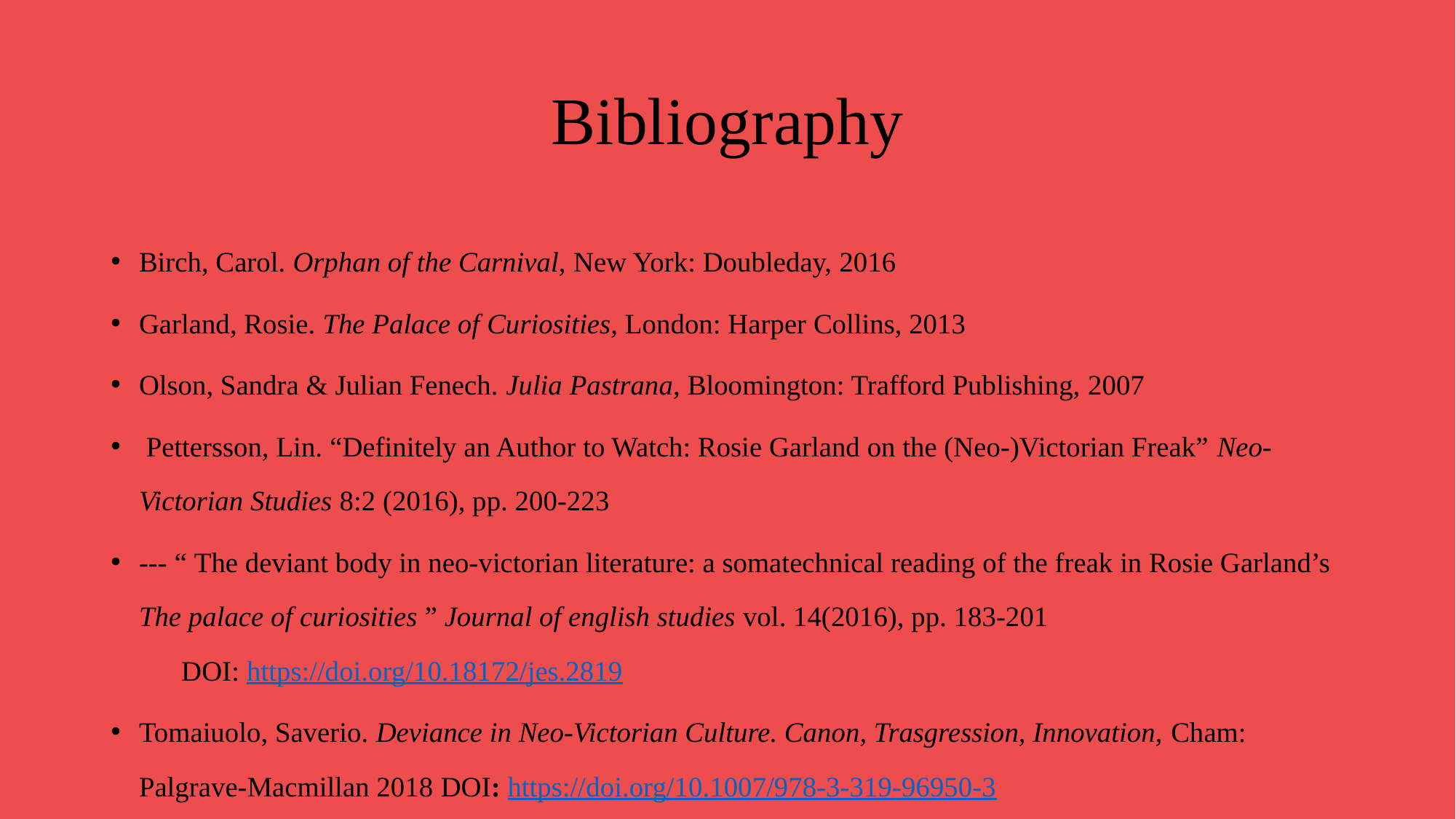

# Bibliography
Birch, Carol. Orphan of the Carnival, New York: Doubleday, 2016
Garland, Rosie. The Palace of Curiosities, London: Harper Collins, 2013
Olson, Sandra & Julian Fenech. Julia Pastrana, Bloomington: Trafford Publishing, 2007
 Pettersson, Lin. “Definitely an Author to Watch: Rosie Garland on the (Neo-)Victorian Freak” Neo-Victorian Studies 8:2 (2016), pp. 200-223
--- “ The deviant body in neo-victorian literature: a somatechnical reading of the freak in Rosie Garland’s The palace of curiosities ” Journal of english studies vol. 14(2016), pp. 183-201                                                DOI: https://doi.org/10.18172/jes.2819
Tomaiuolo, Saverio. Deviance in Neo-Victorian Culture. Canon, Trasgression, Innovation, Cham: Palgrave-Macmillan 2018 DOI: https://doi.org/10.1007/978-3-319-96950-3